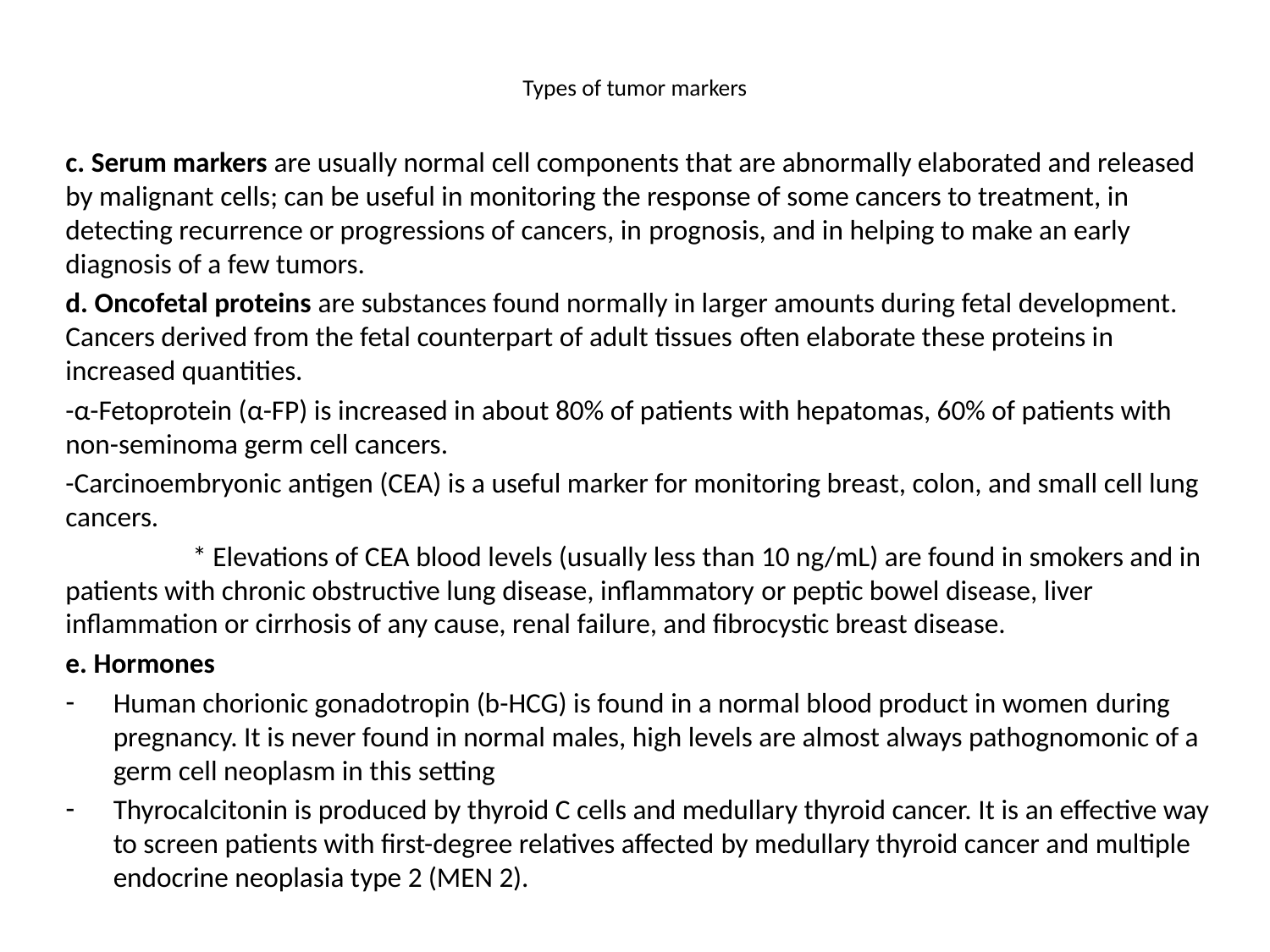

# Types of tumor markers
c. Serum markers are usually normal cell components that are abnormally elaborated and released by malignant cells; can be useful in monitoring the response of some cancers to treatment, in detecting recurrence or progressions of cancers, in prognosis, and in helping to make an early diagnosis of a few tumors.
d. Oncofetal proteins are substances found normally in larger amounts during fetal development. Cancers derived from the fetal counterpart of adult tissues often elaborate these proteins in increased quantities.
-α-Fetoprotein (α-FP) is increased in about 80% of patients with hepatomas, 60% of patients with non-seminoma germ cell cancers.
-Carcinoembryonic antigen (CEA) is a useful marker for monitoring breast, colon, and small cell lung cancers.
	* Elevations of CEA blood levels (usually less than 10 ng/mL) are found in smokers and in patients with chronic obstructive lung disease, inflammatory or peptic bowel disease, liver inflammation or cirrhosis of any cause, renal failure, and fibrocystic breast disease.
e. Hormones
Human chorionic gonadotropin (b-HCG) is found in a normal blood product in women during pregnancy. It is never found in normal males, high levels are almost always pathognomonic of a germ cell neoplasm in this setting
Thyrocalcitonin is produced by thyroid C cells and medullary thyroid cancer. It is an effective way to screen patients with first-degree relatives affected by medullary thyroid cancer and multiple endocrine neoplasia type 2 (MEN 2).